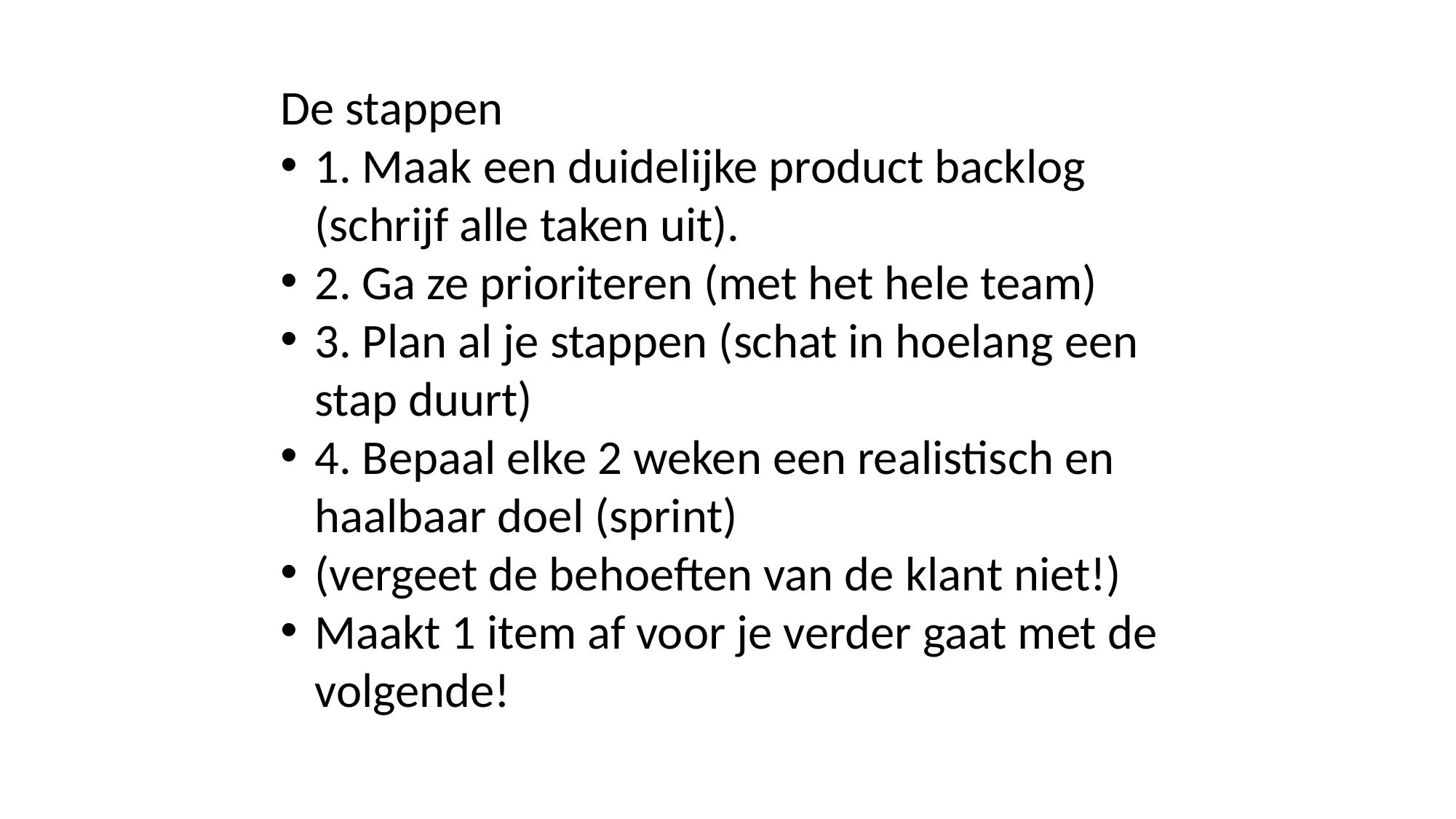

De stappen
1. Maak een duidelijke product backlog (schrijf alle taken uit).
2. Ga ze prioriteren (met het hele team)
3. Plan al je stappen (schat in hoelang een stap duurt)
4. Bepaal elke 2 weken een realistisch en haalbaar doel (sprint)
(vergeet de behoeften van de klant niet!)
Maakt 1 item af voor je verder gaat met de volgende!